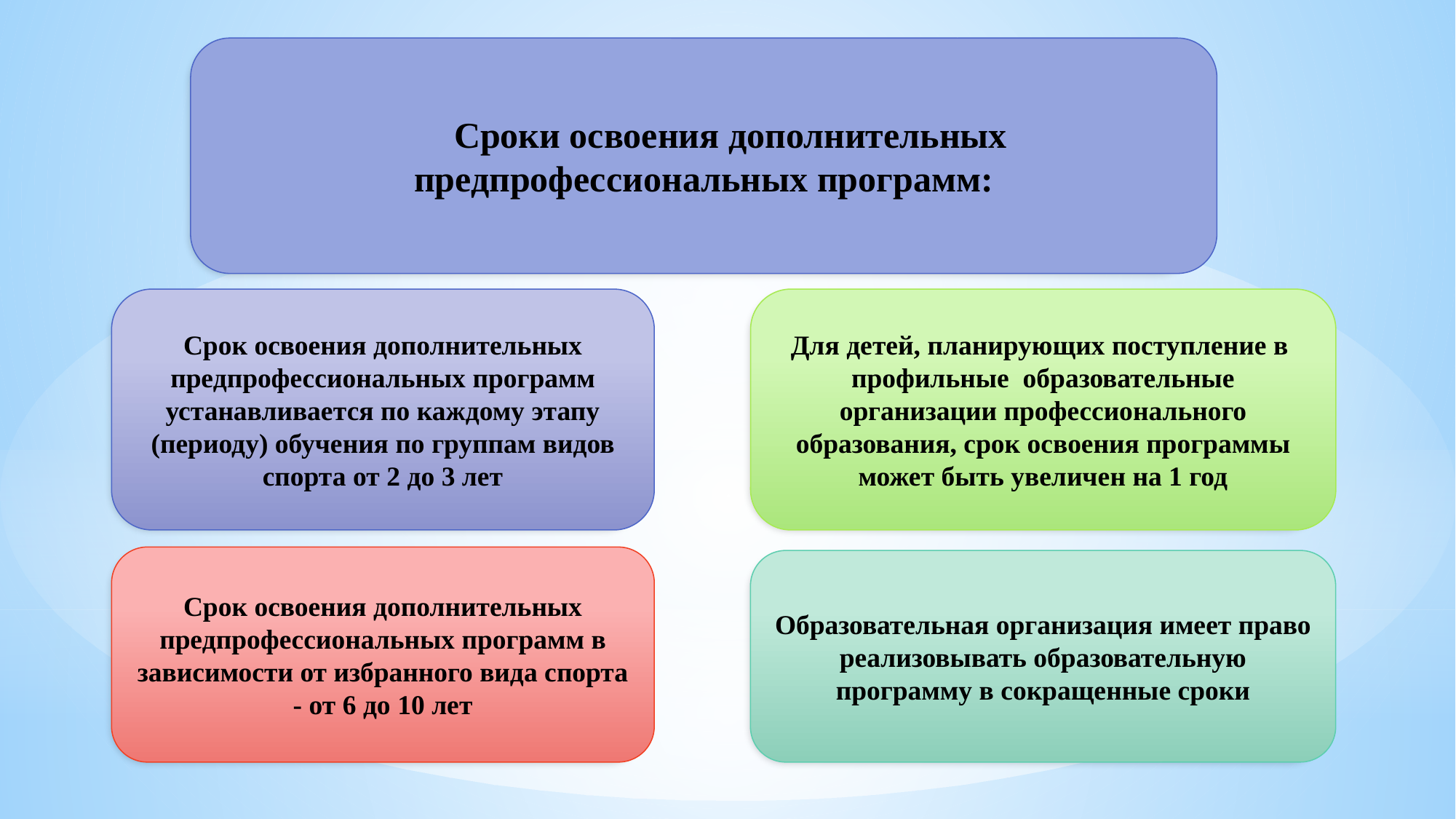

Дополнительные предпрофессиональные программы в области физической культуры и спорта
Сроки освоения дополнительных предпрофессиональных программ:
Срок освоения дополнительных предпрофессиональных программ устанавливается по каждому этапу (периоду) обучения по группам видов спорта от 2 до 3 лет
Для детей, планирующих поступление в  профильные  образовательные организации профессионального образования, срок освоения программы может быть увеличен на 1 год
Срок освоения дополнительных предпрофессиональных программ в зависимости от избранного вида спорта - от 6 до 10 лет
Образовательная организация имеет право реализовывать образовательную программу в сокращенные сроки